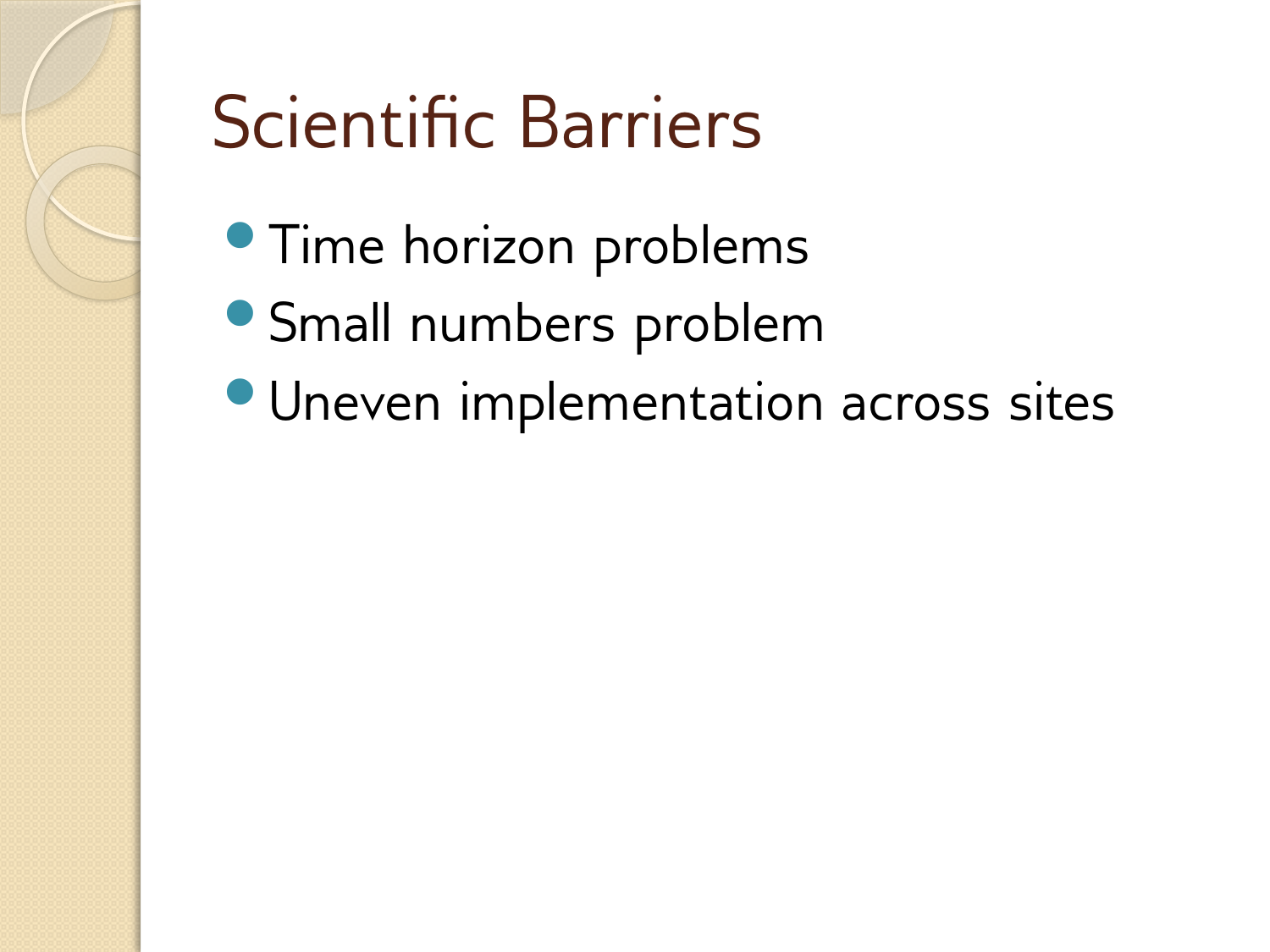

# Scientific Barriers
Time horizon problems
Small numbers problem
Uneven implementation across sites